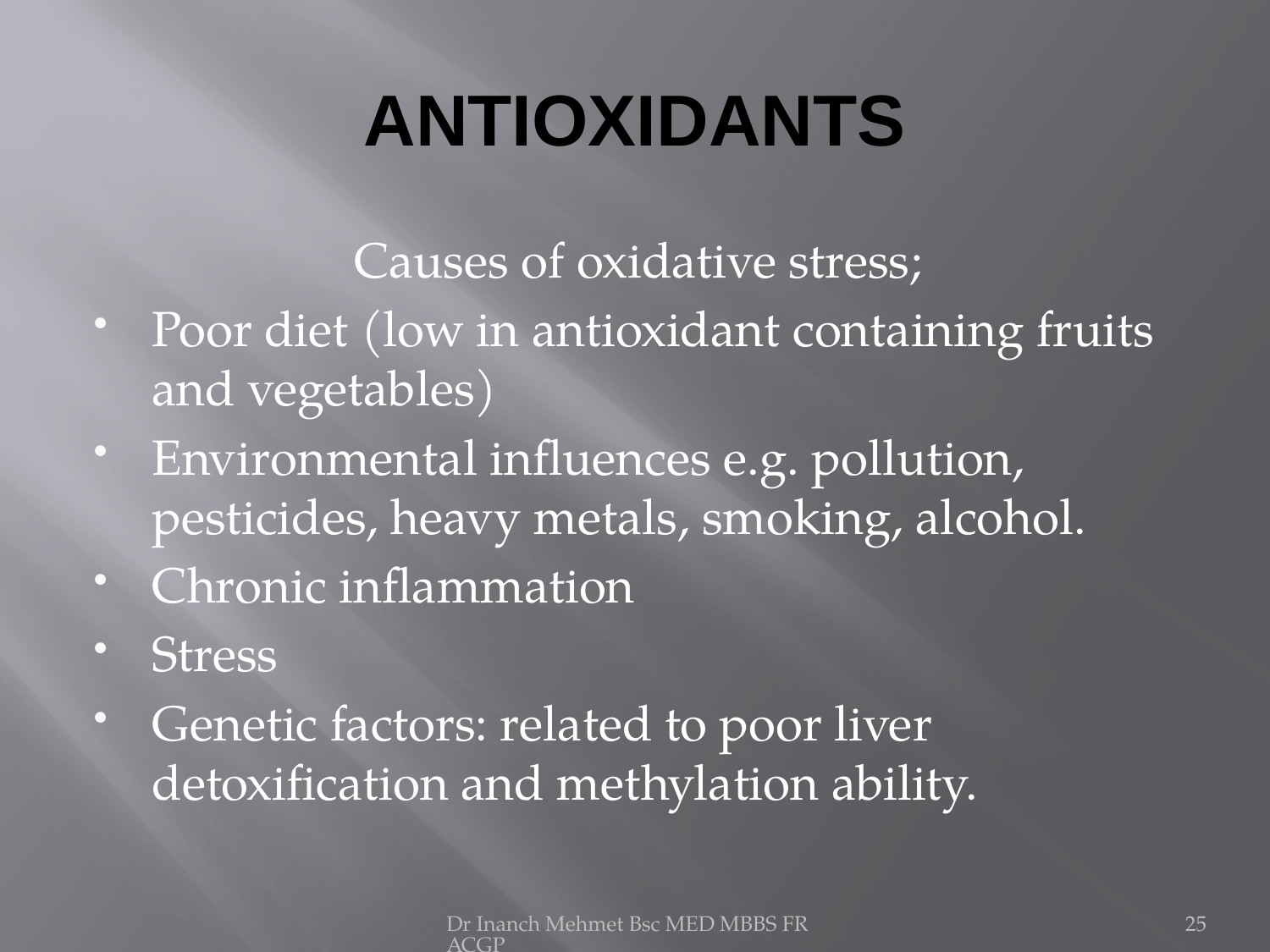

# ANTIOXIDANTS
Causes of oxidative stress;
Poor diet (low in antioxidant containing fruits and vegetables)
Environmental influences e.g. pollution, pesticides, heavy metals, smoking, alcohol.
Chronic inflammation
Stress
Genetic factors: related to poor liver detoxification and methylation ability.
Dr Inanch Mehmet Bsc MED MBBS FRACGP
25